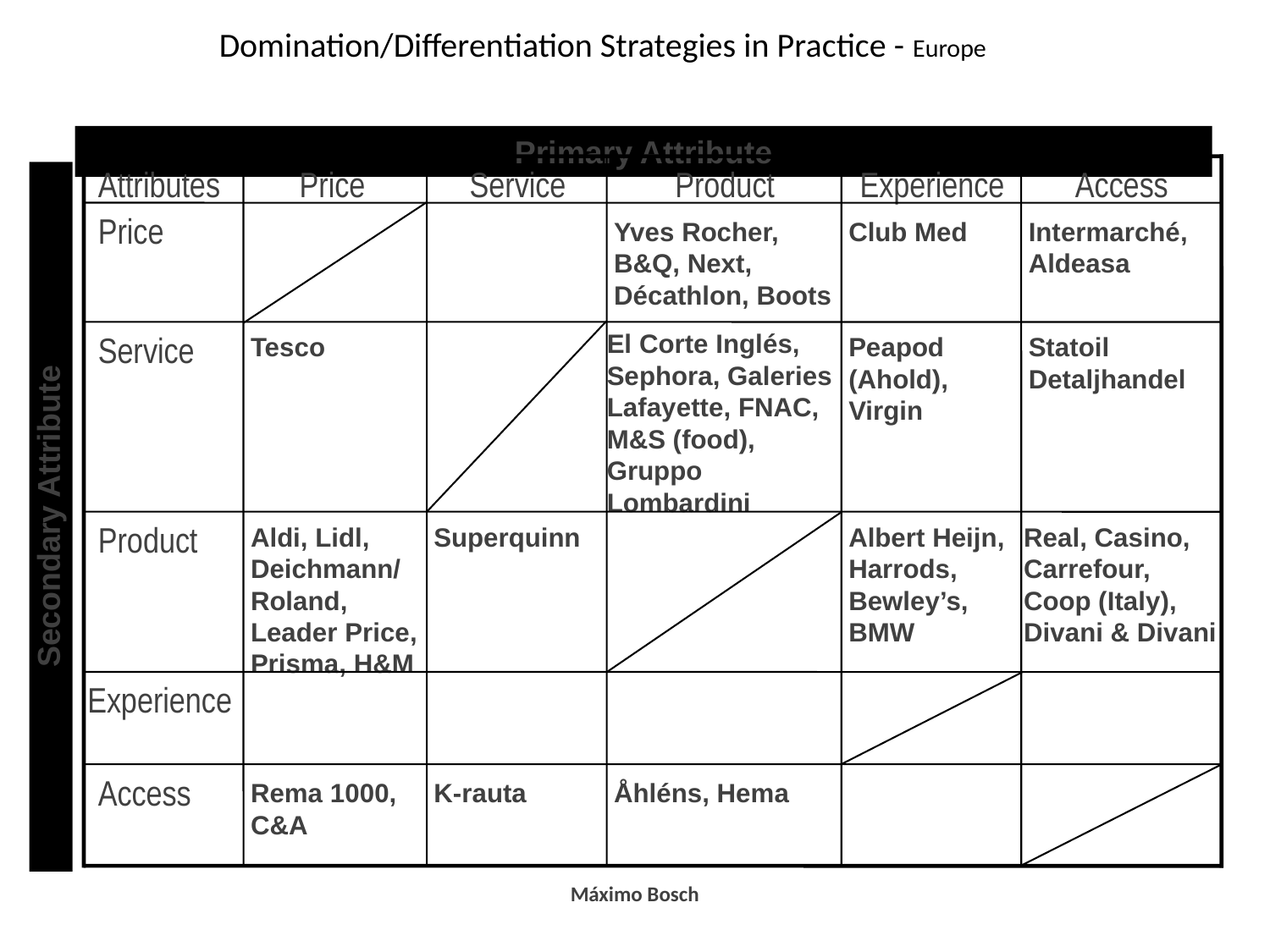

# Domination/Differentiation Strategies in Practice - Europe
Primary Attribute
Attributes
Price
Service
Product
Experience
Access
Price
Service
Product
Experience
Access

Yves Rocher, B&Q, Next, Décathlon, Boots
Club Med
Intermarché,
Aldeasa
El Corte Inglés, Sephora, Galeries Lafayette, FNAC,
M&S (food),
Gruppo
Lombardini
Tesco
Peapod (Ahold), Virgin
Statoil
Detaljhandel
Aldi, Lidl, Deichmann/
Roland, Leader Price, Prisma, H&M
Superquinn

Albert Heijn, Harrods, Bewley’s, BMW
Real, Casino, Carrefour,
Coop (Italy),
Divani & Divani
Rema 1000,
C&A

K-rauta
Åhléns, Hema

Secondary Attribute

Máximo Bosch